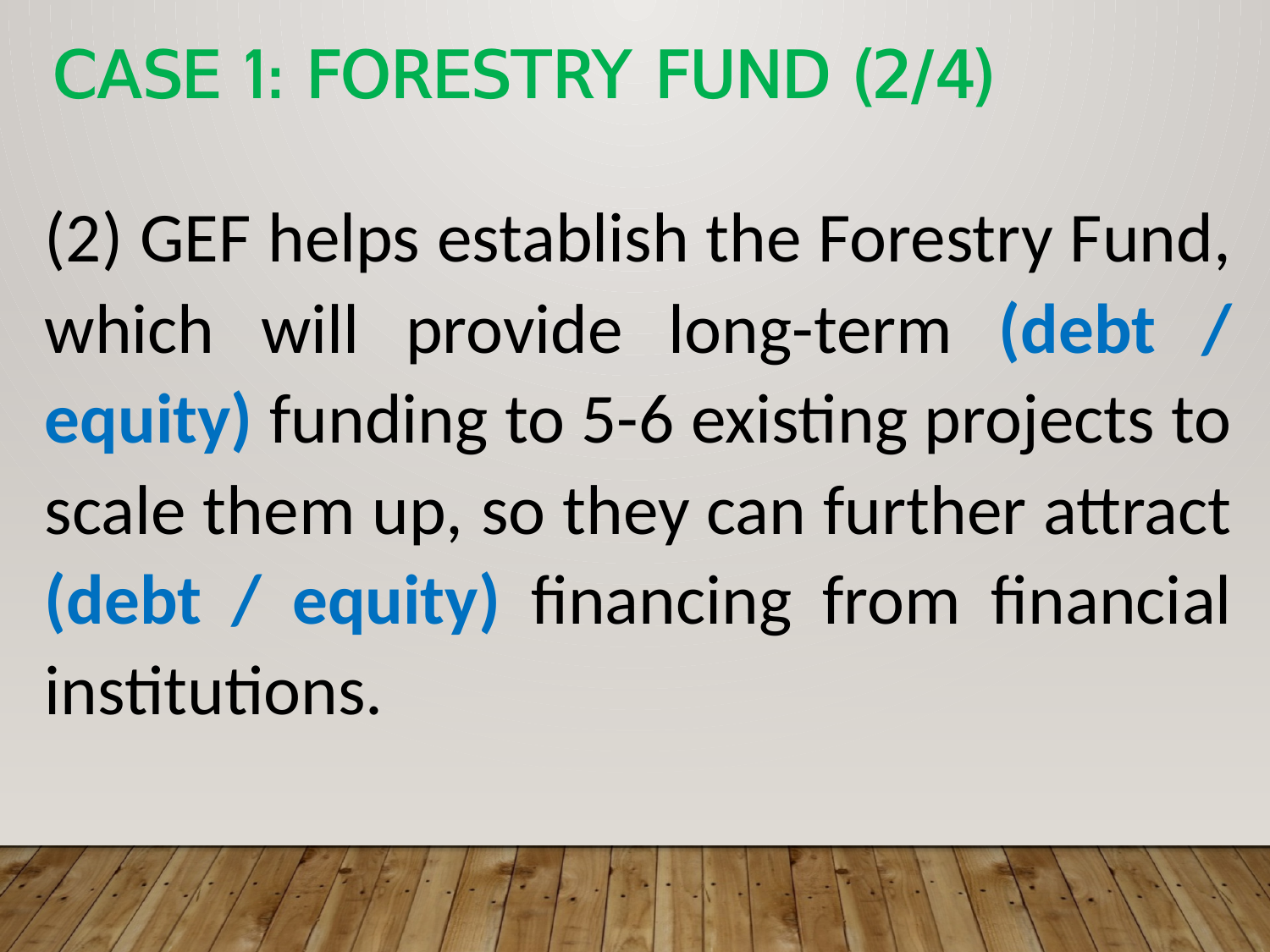

Case 1: Forestry Fund (2/4)

(2) GEF helps establish the Forestry Fund, which will provide long-term (debt / equity) funding to 5-6 existing projects to scale them up, so they can further attract (debt / equity) financing from financial institutions.